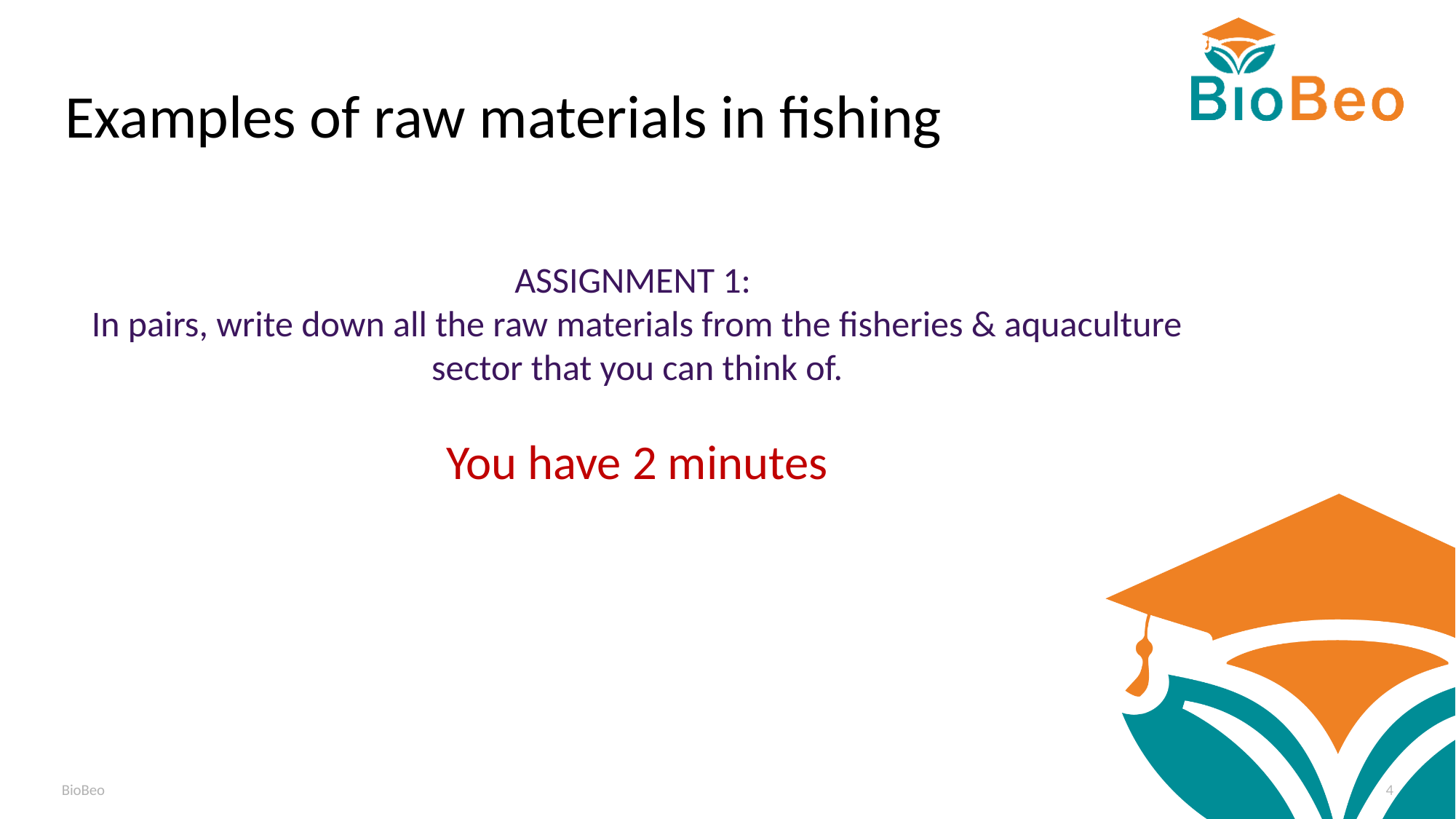

# Examples of raw materials in fishing
ASSIGNMENT 1:
In pairs, write down all the raw materials from the fisheries & aquaculture sector that you can think of.

You have 2 minutes

BioBeo
4